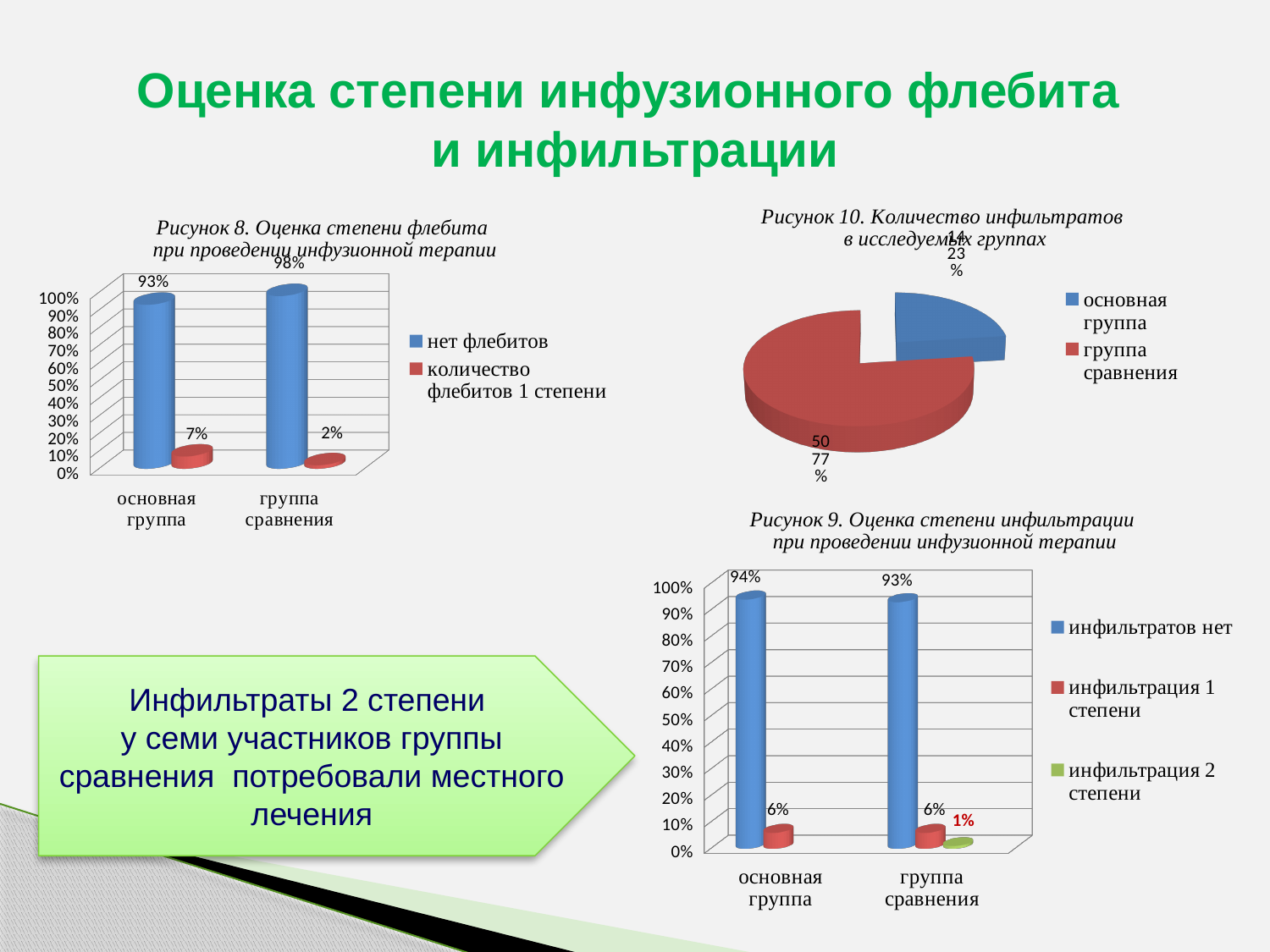

# Оценка степени инфузионного флебита и инфильтрации

[unsupported chart]

[unsupported chart]

[unsupported chart]

Инфильтраты 2 степени
у семи участников группы сравнения  потребовали местного лечения